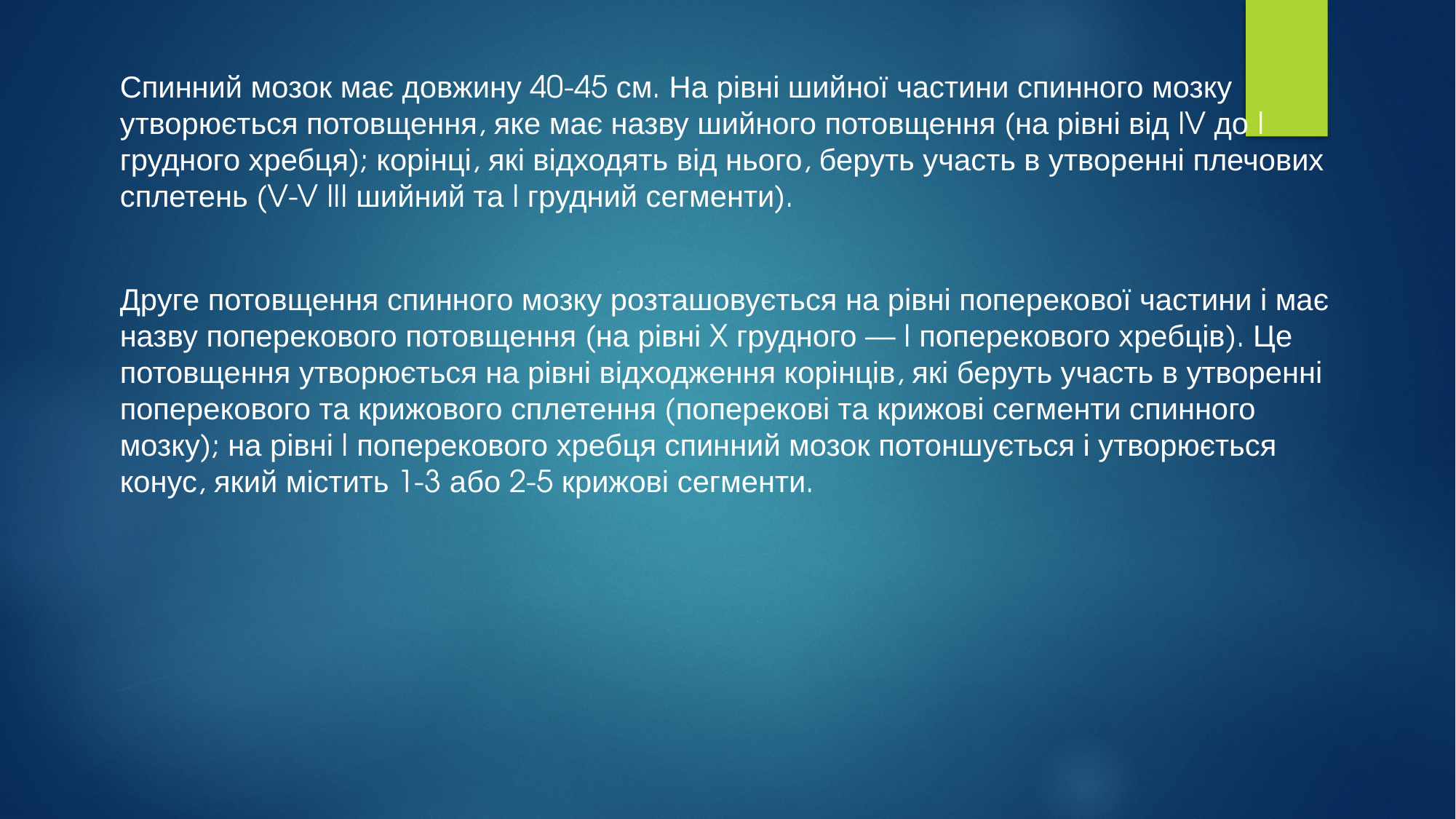

Спинний мозок має довжину 40-45 см. На рівні шийної частини спинного мозку утворюється потовщення, яке має назву шийного потовщення (на рівні від IV до I грудного хребця); корінці, які відходять від нього, беруть участь в утворенні плечових сплетень (V-V III шийний та I грудний сегменти).

Друге потовщення спинного мозку розташовується на рівні поперекової частини і має назву поперекового потовщення (на рівні X грудного — I поперекового хребців). Це потовщення утворюється на рівні відходження корінців, які беруть участь в утворенні поперекового та крижового сплетення (поперекові та крижові сегменти спинного мозку); на рівні I поперекового хребця спинний мозок потоншується і утворюється конус, який містить 1-3 або 2-5 крижові сегменти.